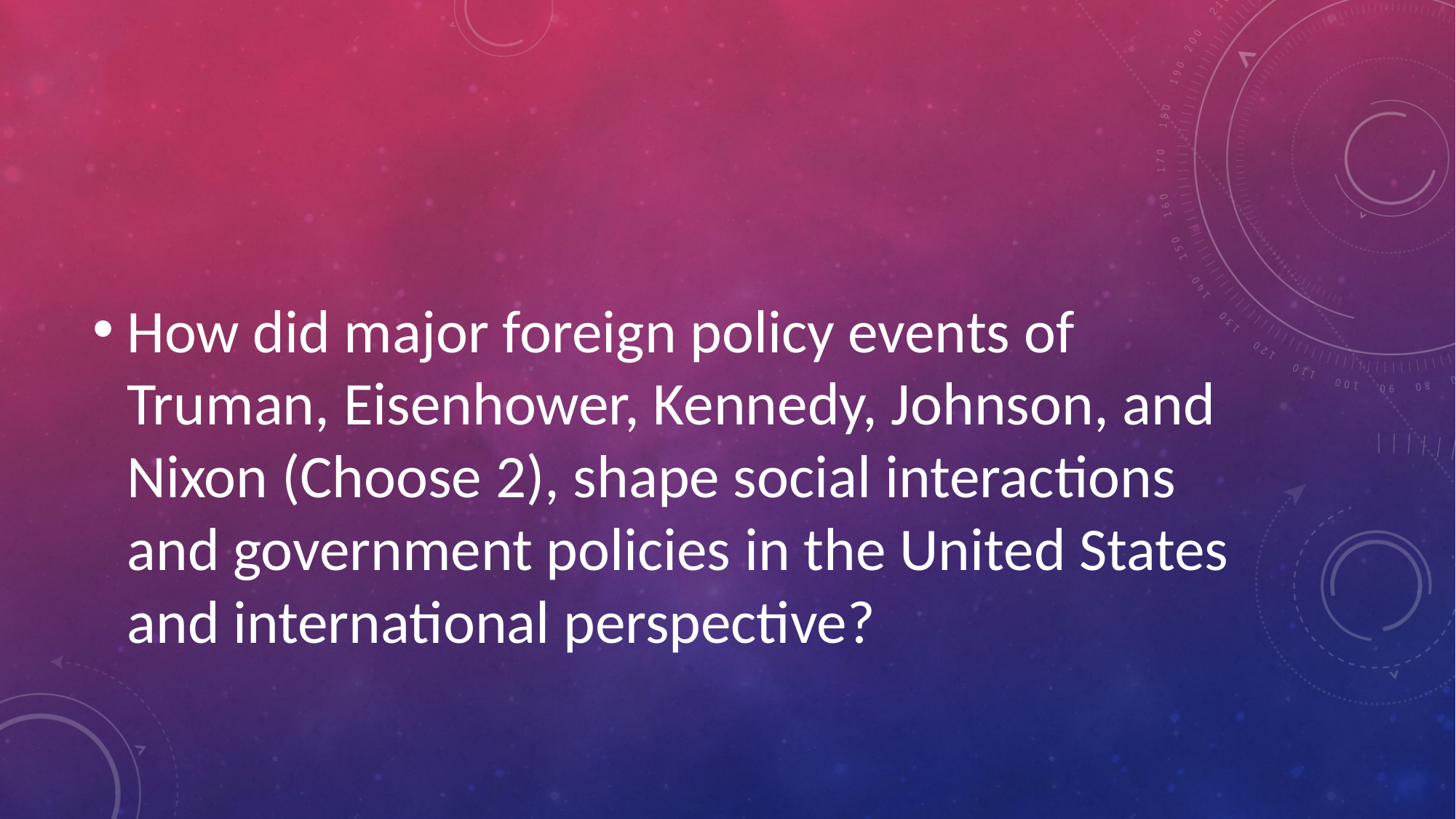

#
How did major foreign policy events of Truman, Eisenhower, Kennedy, Johnson, and Nixon (Choose 2), shape social interactions and government policies in the United States and international perspective?